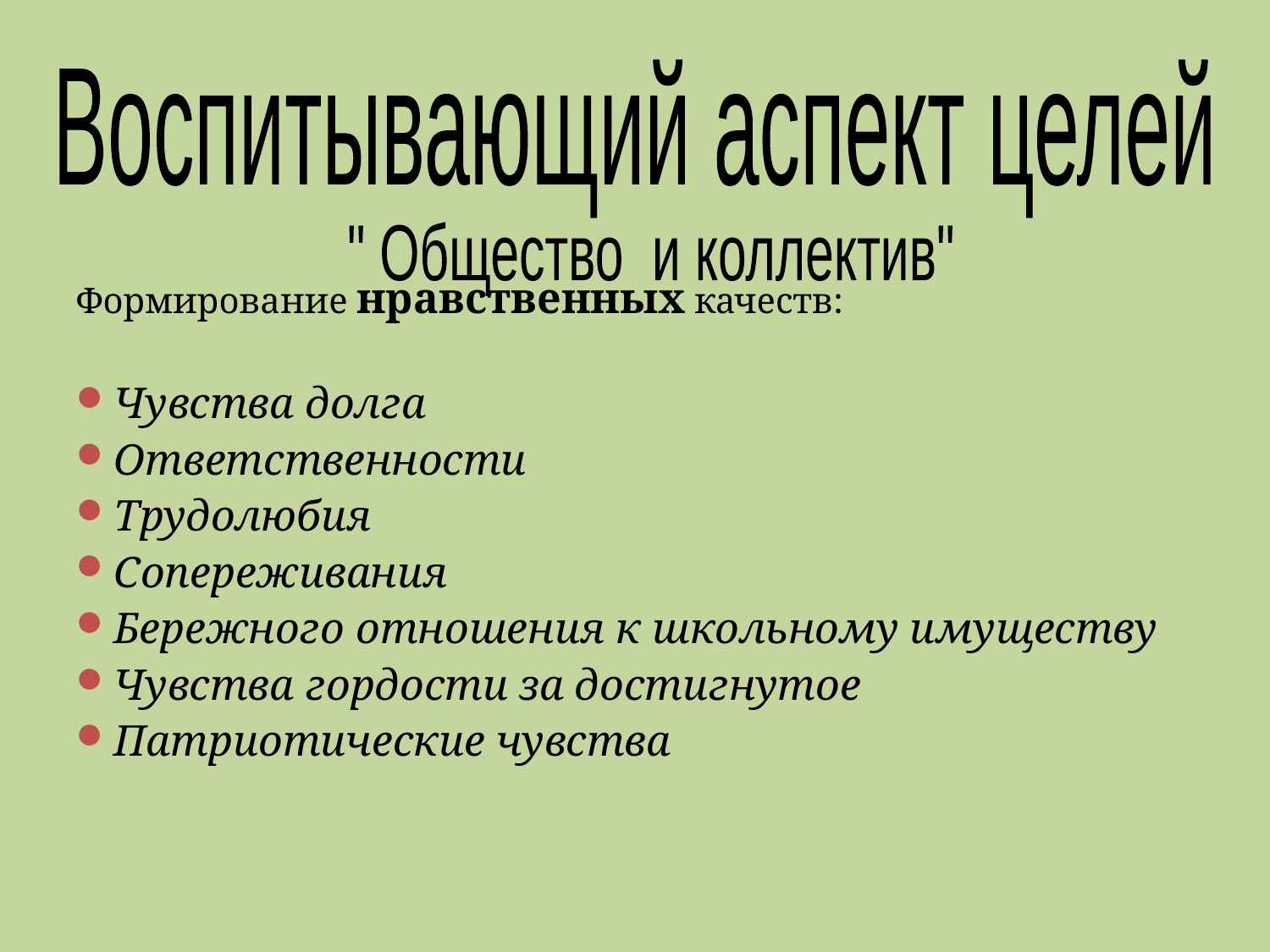

Воспитывающий аспект целей

Формирование нравственных качеств:

Чувства долга
Ответственности
Трудолюбия
Сопереживания
Бережного отношения к школьному имуществу
Чувства гордости за достигнутое
Патриотические чувства

" Общество  и коллектив"